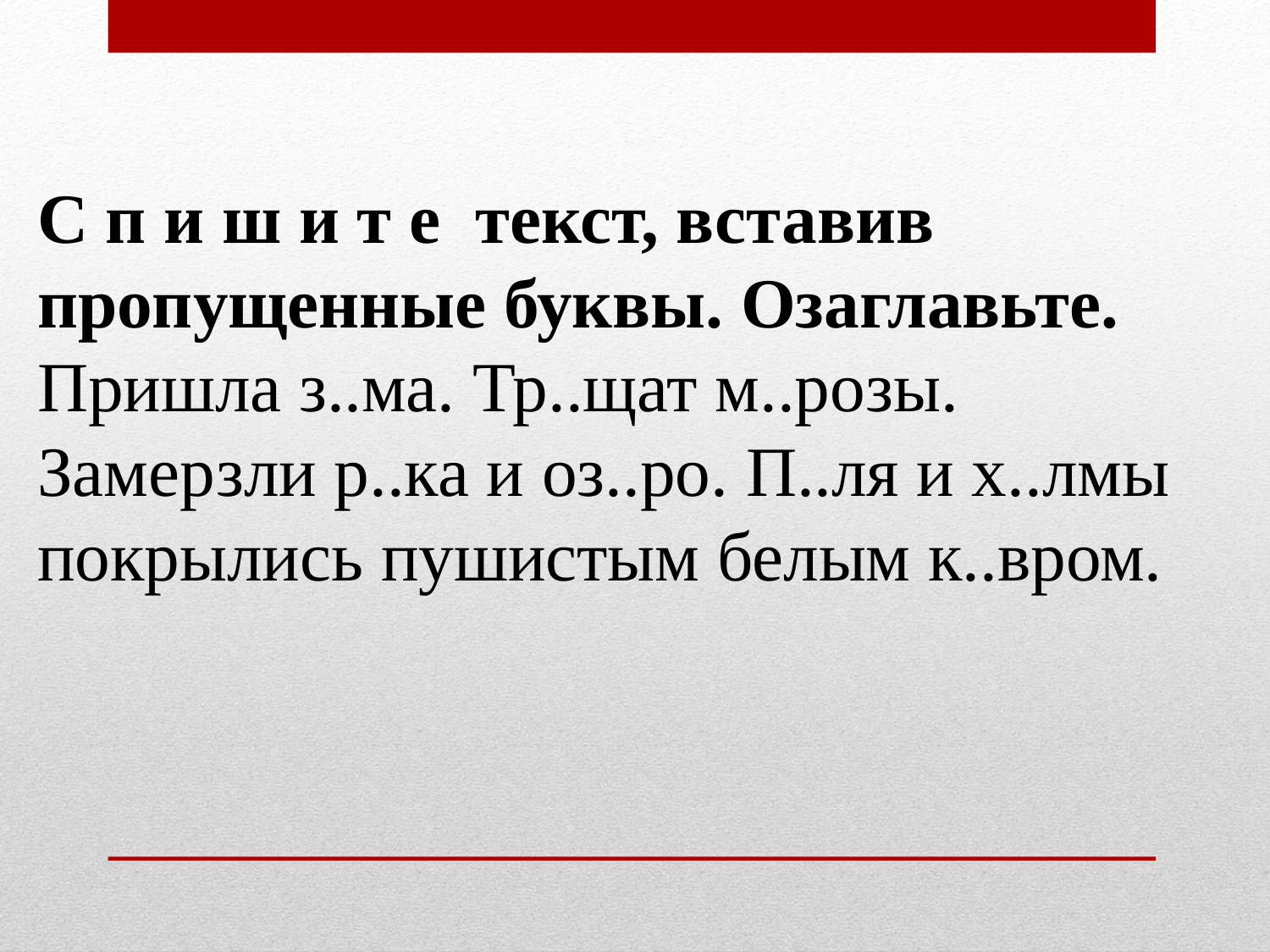

С п и ш и т е  текст, вставив пропущенные буквы. Озаглавьте.
Пришла з..ма. Тр..щат м..розы. Замерзли р..ка и оз..ро. П..ля и х..лмы покрылись пушистым белым к..вром.